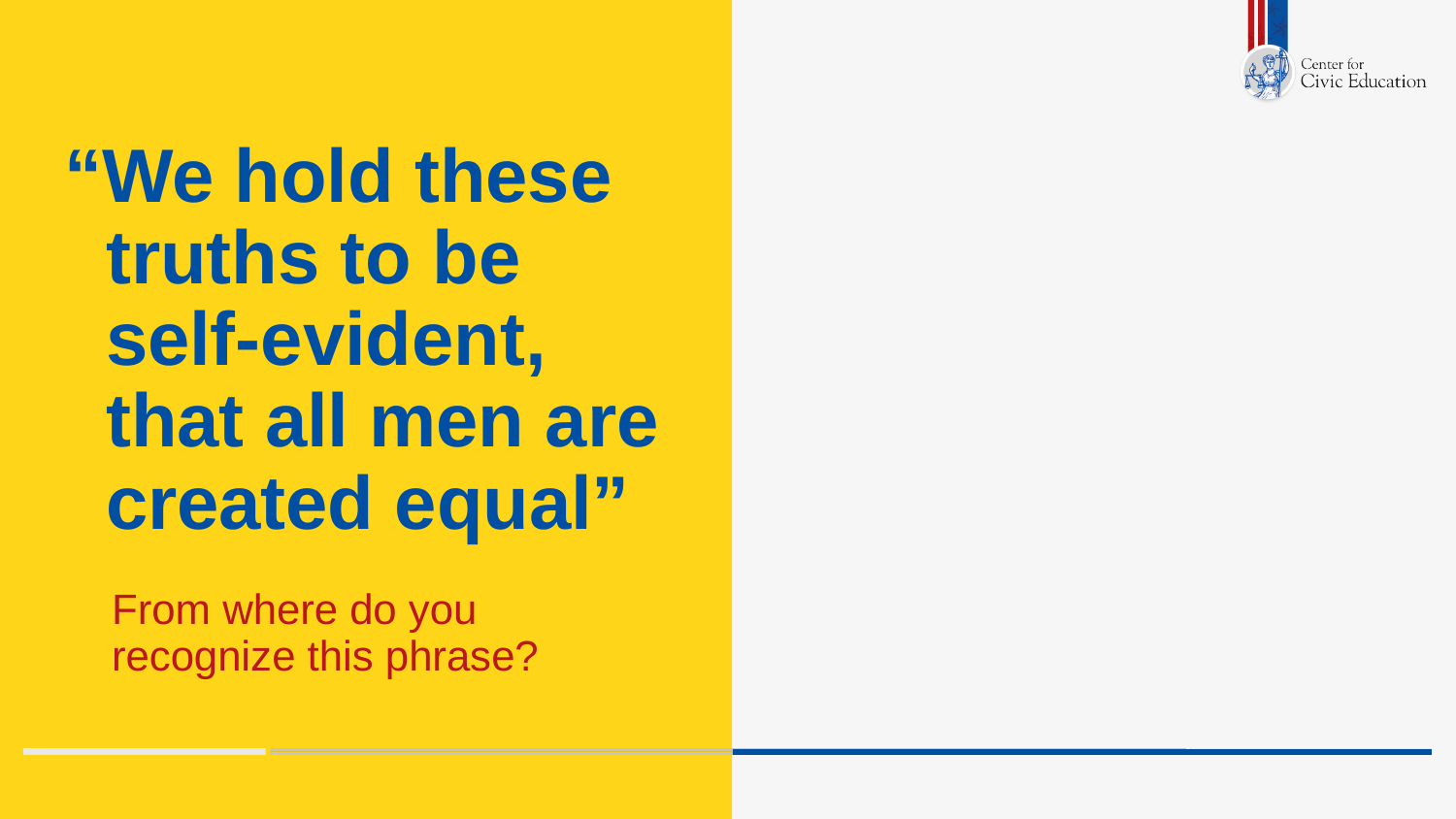

# “We hold these
  truths to be
  self-evident,
  that all men are
  created equal”
    From where do you
    recognize this phrase?